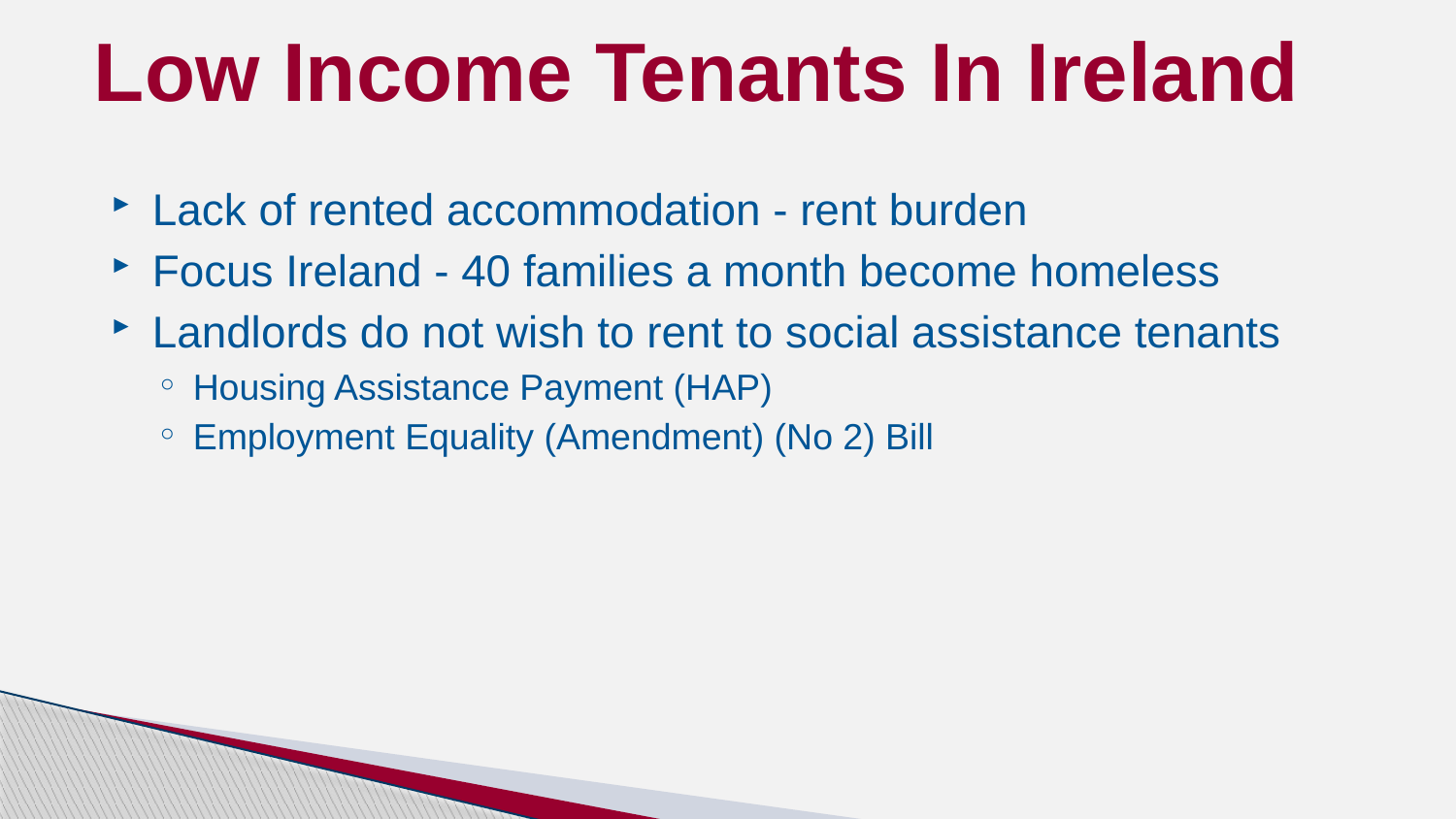

# Low Income Tenants In Ireland

Lack of rented accommodation - rent burden
Focus Ireland - 40 families a month become homeless
Landlords do not wish to rent to social assistance tenants
Housing Assistance Payment (HAP)
Employment Equality (Amendment) (No 2) Bill